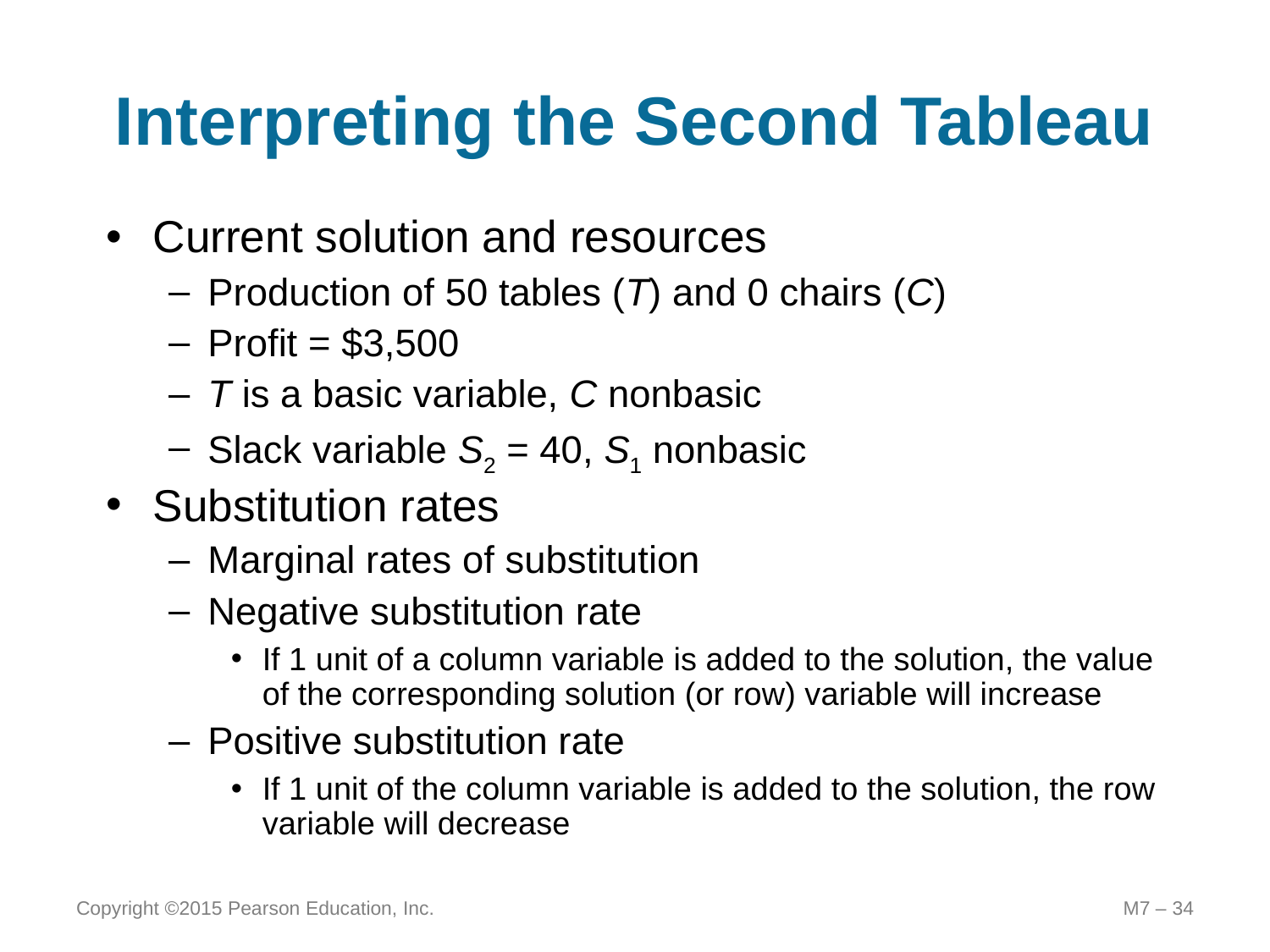

# Interpreting the Second Tableau
Current solution and resources
Production of 50 tables (T) and 0 chairs (C)
Profit = $3,500
T is a basic variable, C nonbasic
Slack variable S2 = 40, S1 nonbasic
Substitution rates
Marginal rates of substitution
Negative substitution rate
If 1 unit of a column variable is added to the solution, the value of the corresponding solution (or row) variable will increase
Positive substitution rate
If 1 unit of the column variable is added to the solution, the row variable will decrease
Copyright ©2015 Pearson Education, Inc.
M7 – 34